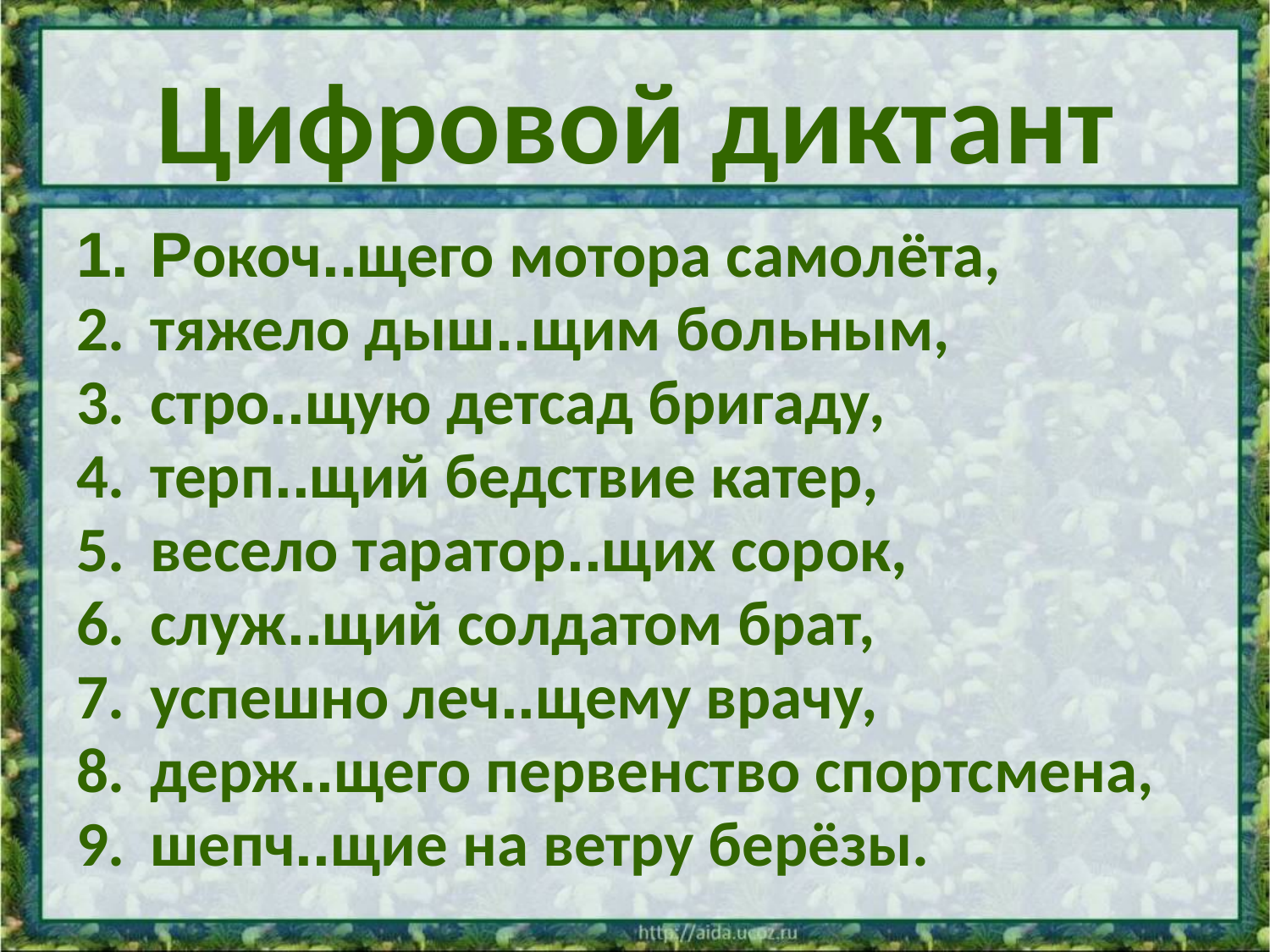

# Цифровой диктант
Рокоч..щего мотора самолёта,
тяжело дыш..щим больным,
стро..щую детсад бригаду,
терп..щий бедствие катер,
весело таратор..щих сорок,
служ..щий солдатом брат,
успешно леч..щему врачу,
держ..щего первенство спортсмена,
шепч..щие на ветру берёзы.